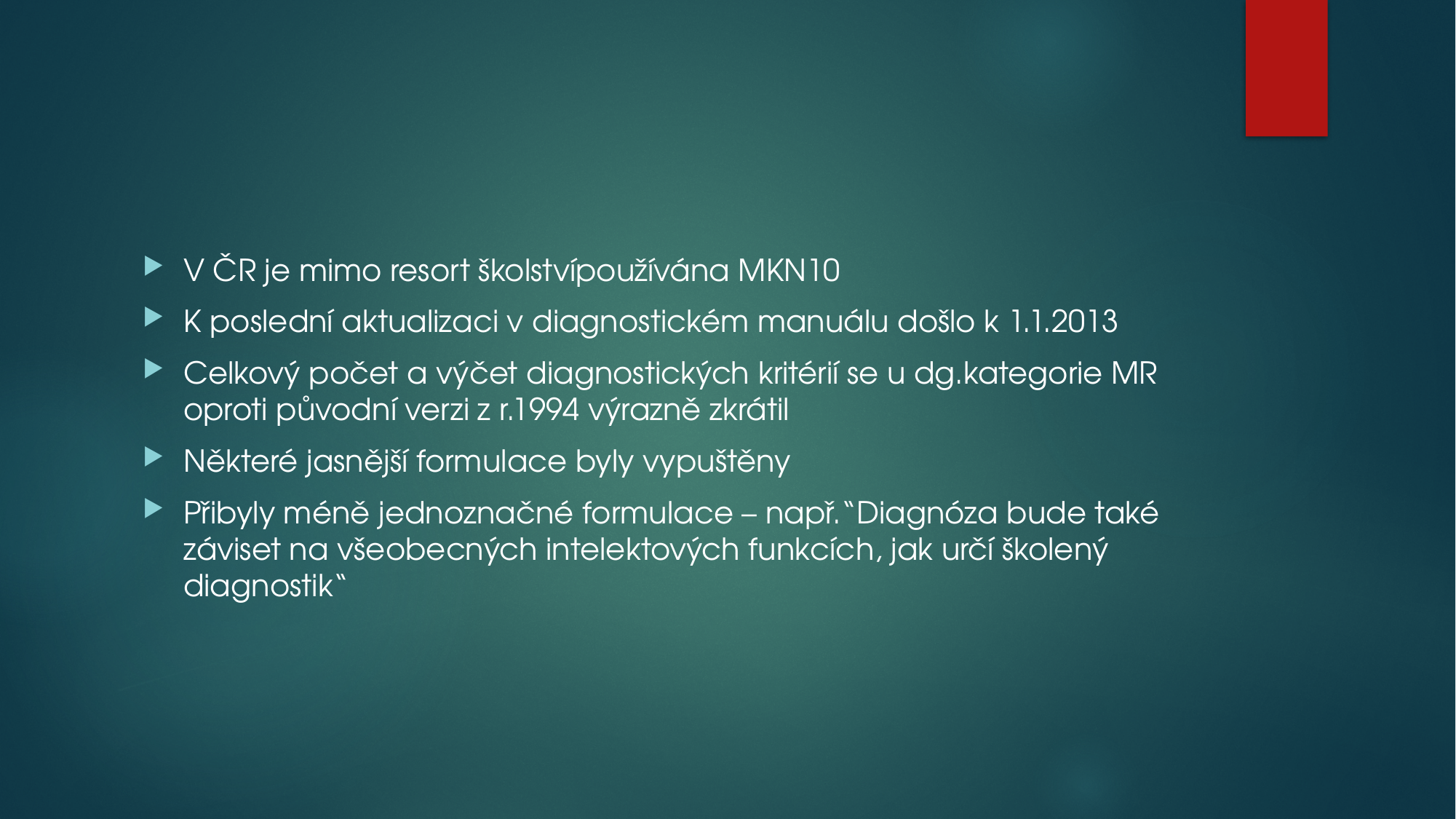

#
V ČR je mimo resort školstvípoužívána MKN10
K poslední aktualizaci v diagnostickém manuálu došlo k 1.1.2013
Celkový počet a výčet diagnostických kritérií se u dg.kategorie MR oproti původní verzi z r.1994 výrazně zkrátil
Některé jasnější formulace byly vypuštěny
Přibyly méně jednoznačné formulace – např.“Diagnóza bude také záviset na všeobecných intelektových funkcích, jak určí školený diagnostik“